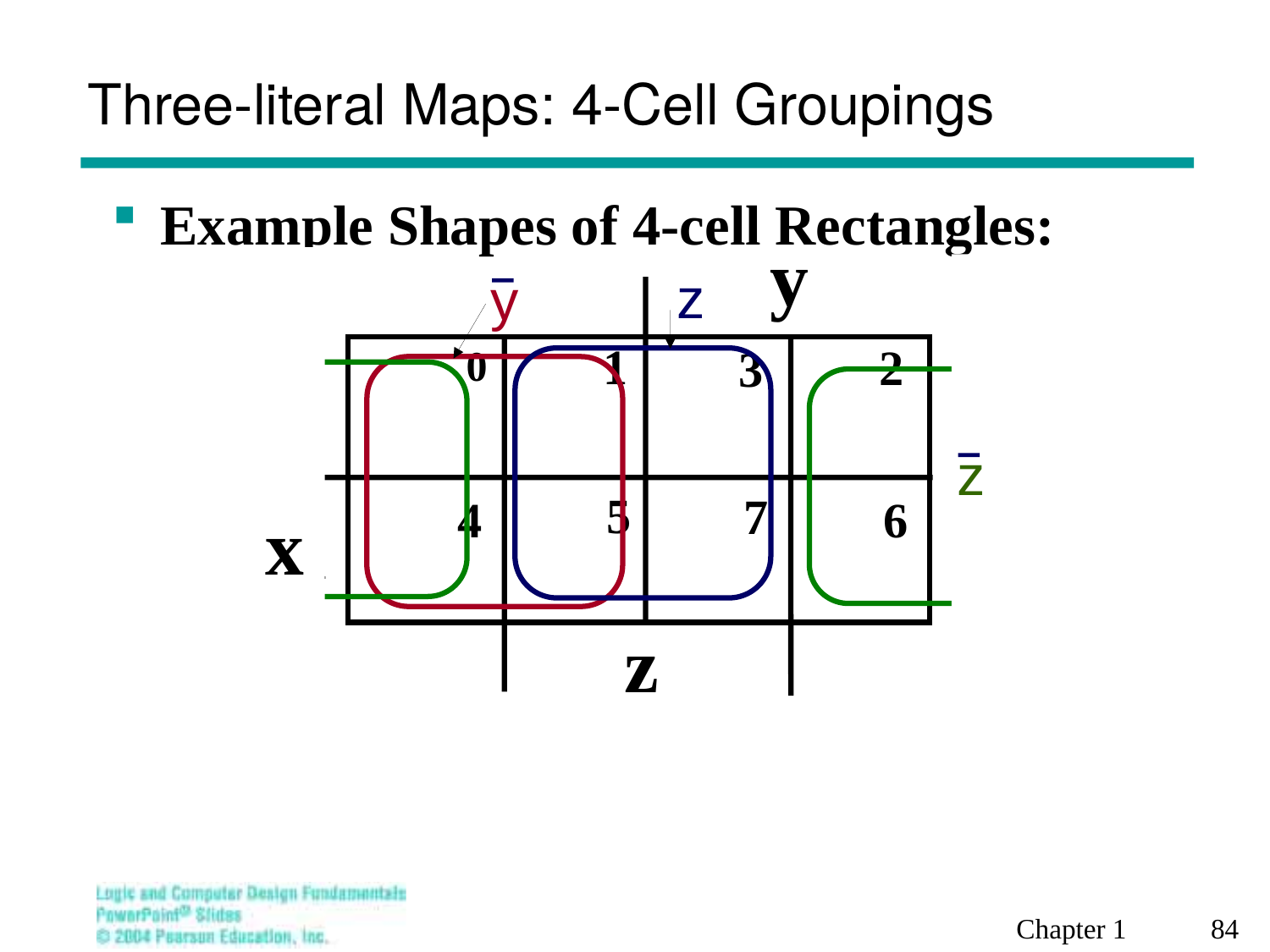

# Three-literal Maps: 4-Cell Groupings
Example Shapes of 4-cell Rectangles:

y

z
y

1
2
3
0

5
7
6
4
x
z

z

x
Chapter 1            84